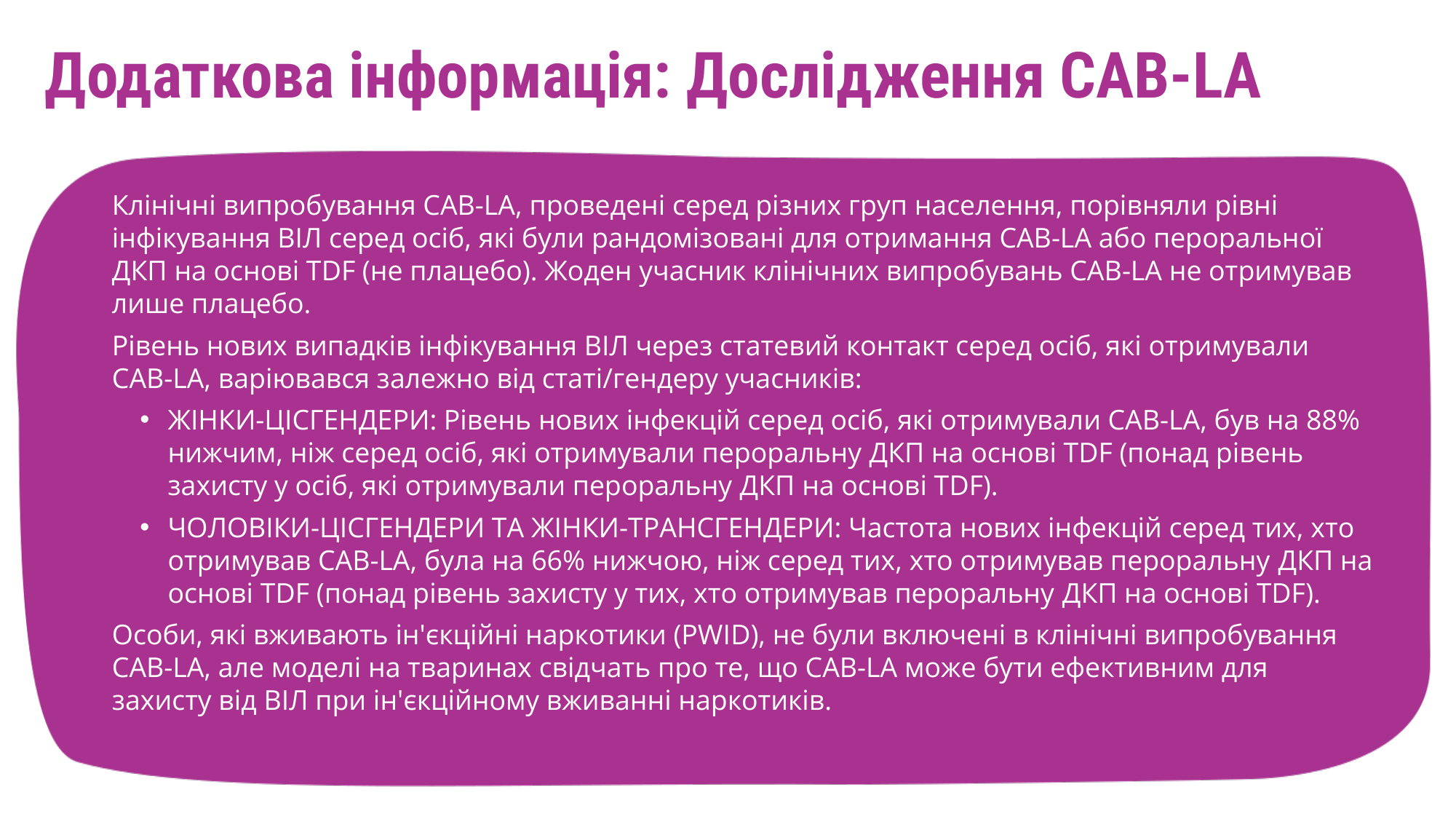

Додаткова інформація: Дослідження CAB-LA

Клінічні випробування CAB-LA, проведені серед різних груп населення, порівняли рівні інфікування ВІЛ серед осіб, які були рандомізовані для отримання CAB-LA або пероральної ДКП на основі TDF (не плацебо). Жоден учасник клінічних випробувань CAB-LA не отримував лише плацебо.
Рівень нових випадків інфікування ВІЛ через статевий контакт серед осіб, які отримували CAB-LA, варіювався залежно від статі/гендеру учасників:
ЖІНКИ-ЦІСГЕНДЕРИ: Рівень нових інфекцій серед осіб, які отримували CAB-LA, був на 88% нижчим, ніж серед осіб, які отримували пероральну ДКП на основі TDF (понад рівень захисту у осіб, які отримували пероральну ДКП на основі TDF).
ЧОЛОВІКИ-ЦІСГЕНДЕРИ ТА ЖІНКИ-ТРАНСГЕНДЕРИ: Частота нових інфекцій серед тих, хто отримував CAB-LA, була на 66% нижчою, ніж серед тих, хто отримував пероральну ДКП на основі TDF (понад рівень захисту у тих, хто отримував пероральну ДКП на основі TDF).
Особи, які вживають ін'єкційні наркотики (PWID), не були включені в клінічні випробування CAB-LA, але моделі на тваринах свідчать про те, що CAB-LA може бути ефективним для захисту від ВІЛ при ін'єкційному вживанні наркотиків.